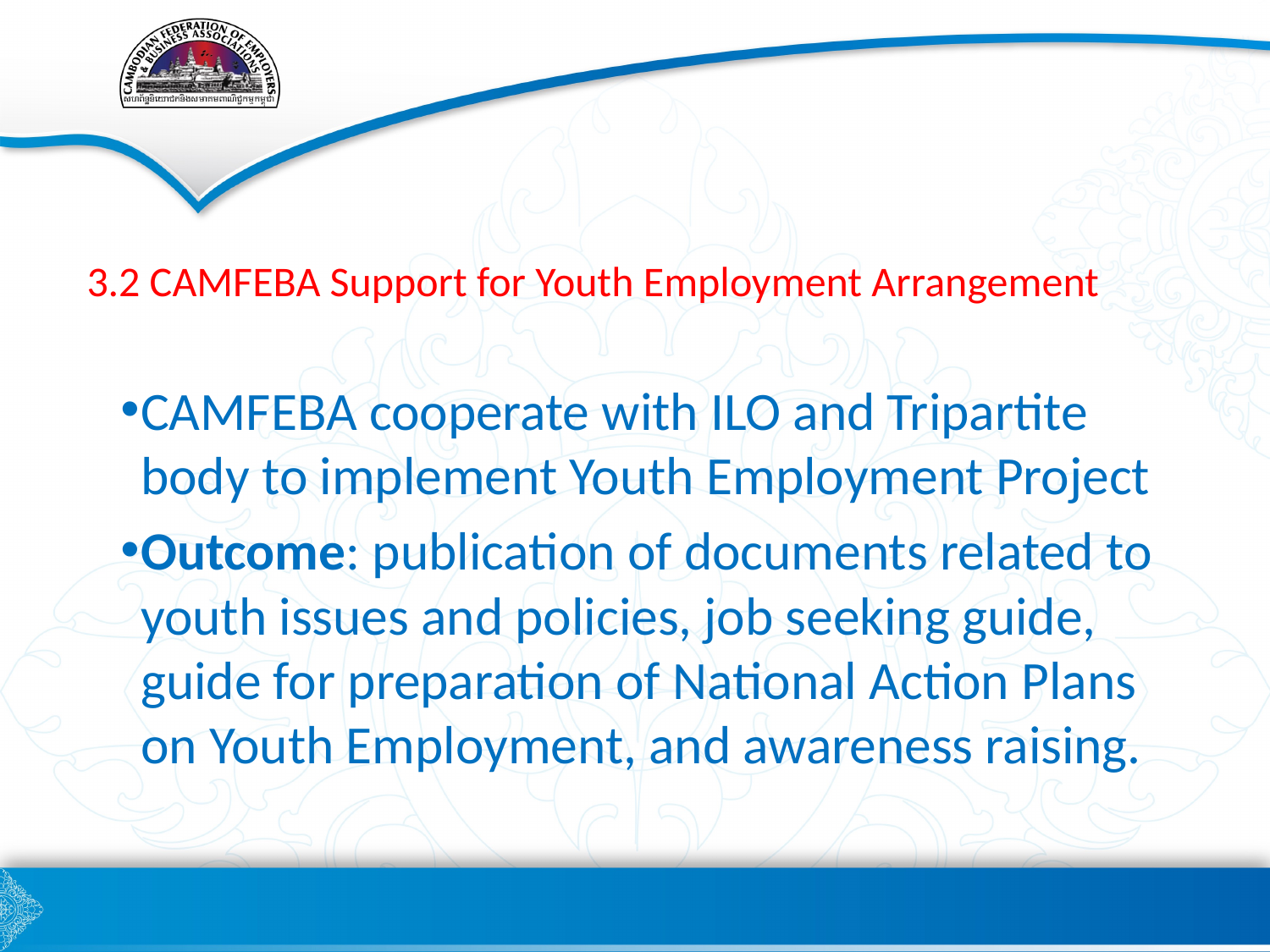

# 3.2 CAMFEBA Support for Youth Employment Arrangement
CAMFEBA cooperate with ILO and Tripartite body to implement Youth Employment Project
Outcome: publication of documents related to youth issues and policies, job seeking guide, guide for preparation of National Action Plans on Youth Employment, and awareness raising.